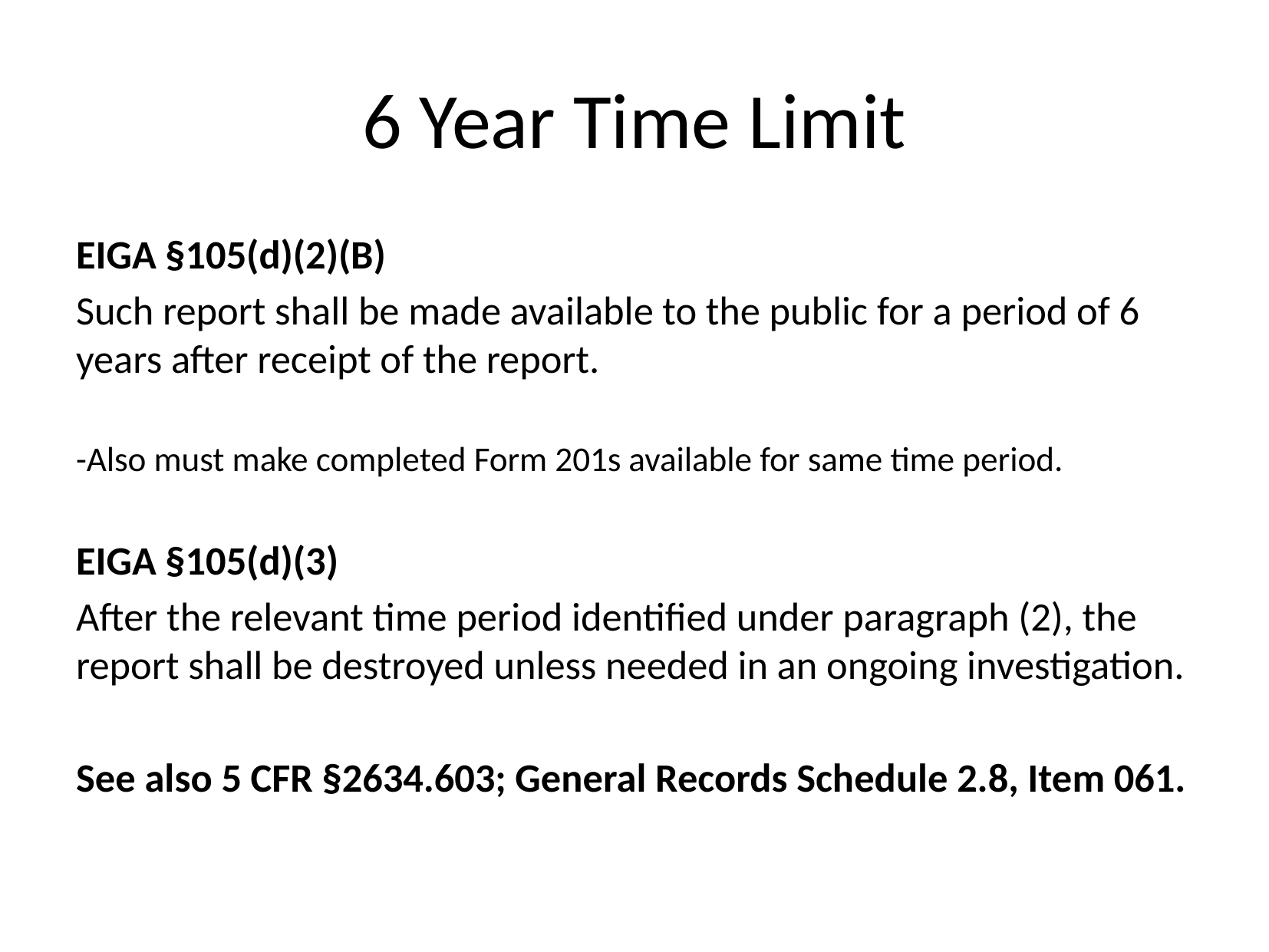

# 6 Year Time Limit
EIGA §105(d)(2)(B)
Such report shall be made available to the public for a period of 6 years after receipt of the report.

-Also must make completed Form 201s available for same time period.

EIGA §105(d)(3)
After the relevant time period identified under paragraph (2), the report shall be destroyed unless needed in an ongoing investigation.

See also 5 CFR §2634.603; General Records Schedule 2.8, Item 061.